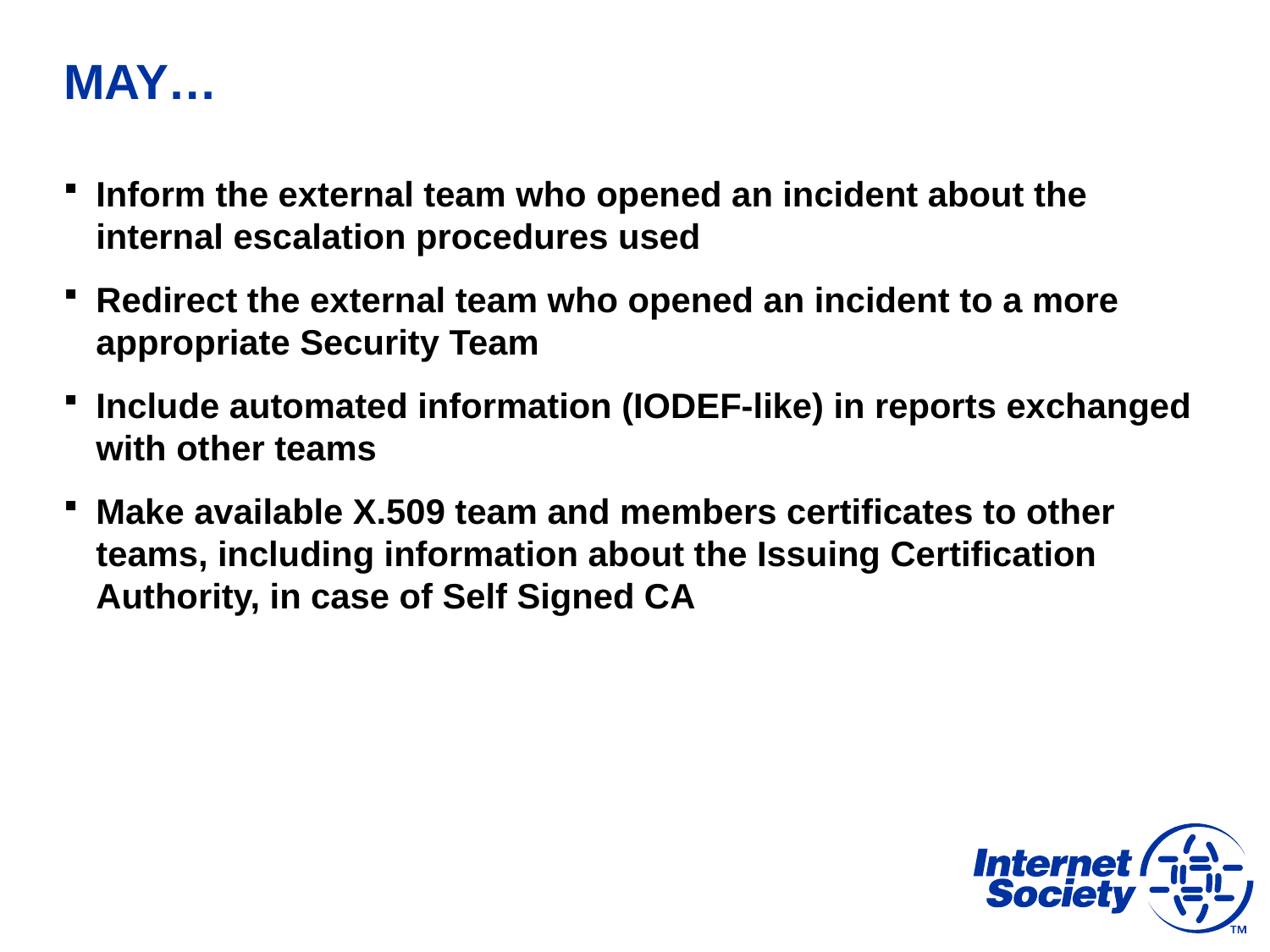

# MAY…
Inform the external team who opened an incident about the internal escalation procedures used
Redirect the external team who opened an incident to a more appropriate Security Team
Include automated information (IODEF-like) in reports exchanged with other teams
Make available X.509 team and members certificates to other teams, including information about the Issuing Certification Authority, in case of Self Signed CA